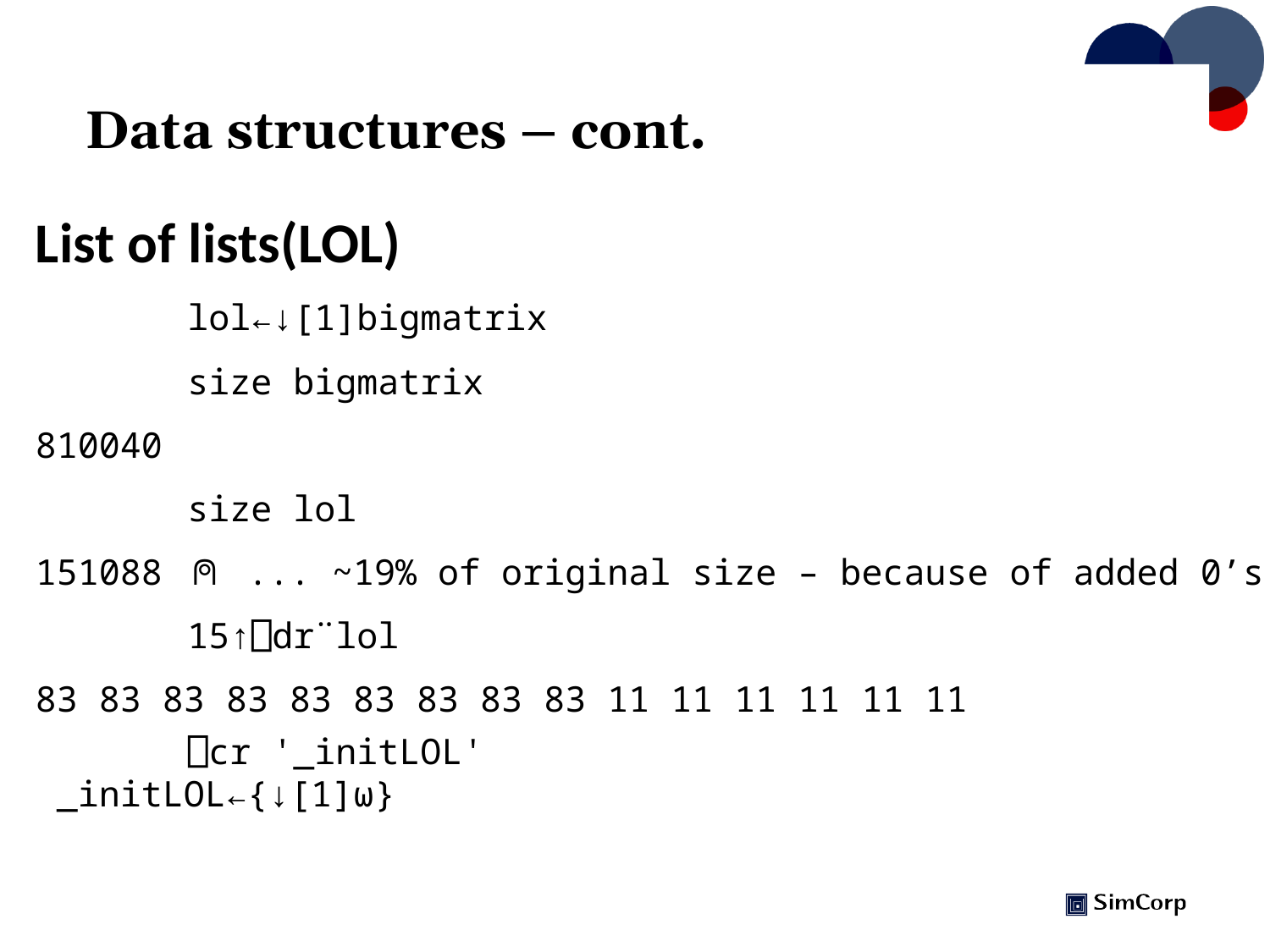

# Data structures – cont.
List of lists(LOL)
		lol←↓[1]bigmatrix
		size bigmatrix
810040
		size lol
151088 ⍝ ... ~19% of original size – because of added 0’s
		15↑⎕dr¨lol
83 83 83 83 83 83 83 83 83 11 11 11 11 11 11
		⎕cr '_initLOL'
 _initLOL←{↓[1]⍵}